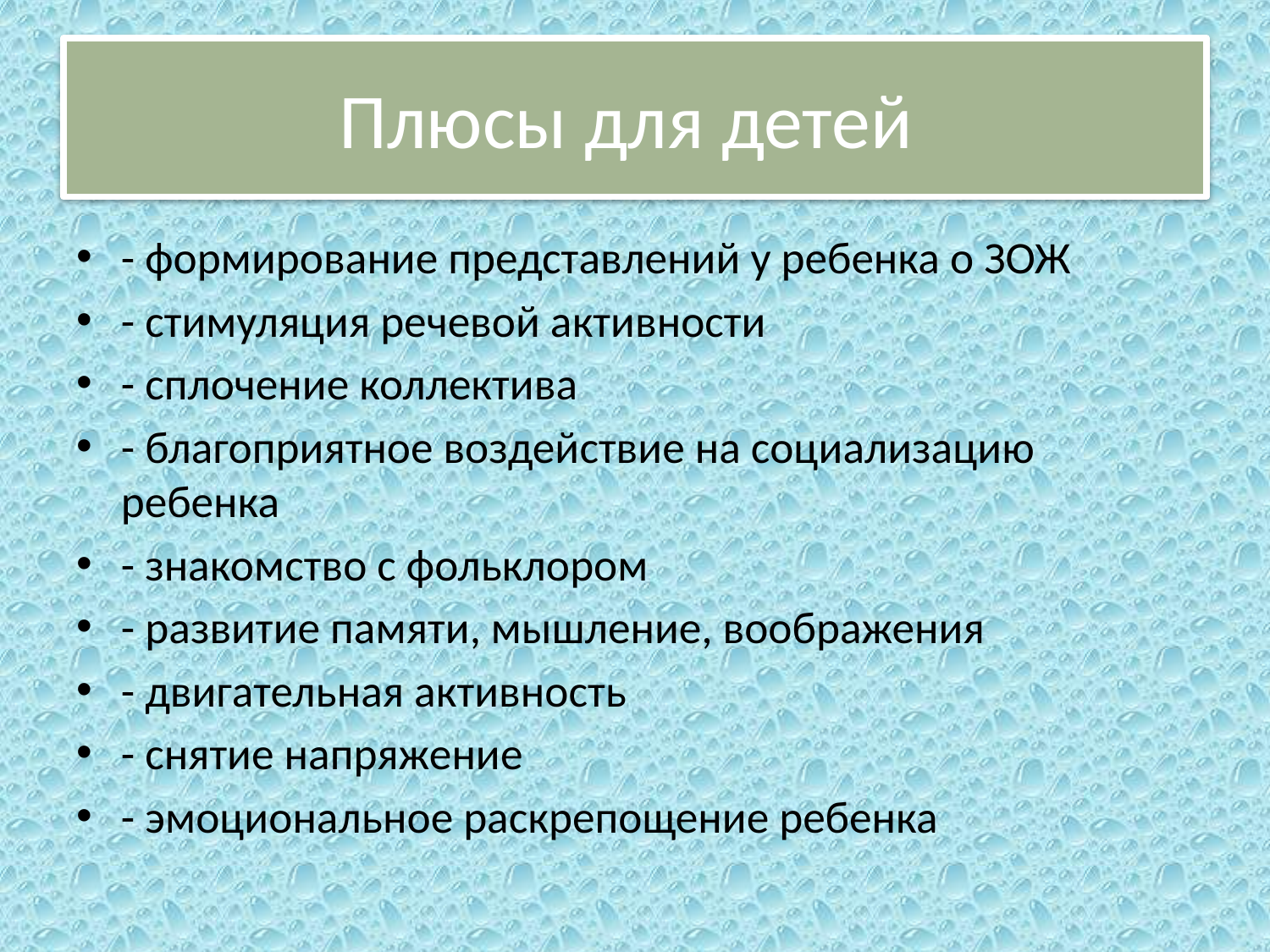

# Плюсы для детей
- формирование представлений у ребенка о ЗОЖ
- стимуляция речевой активности
- сплочение коллектива
- благоприятное воздействие на социализацию ребенка
- знакомство с фольклором
- развитие памяти, мышление, воображения
- двигательная активность
- снятие напряжение
- эмоциональное раскрепощение ребенка